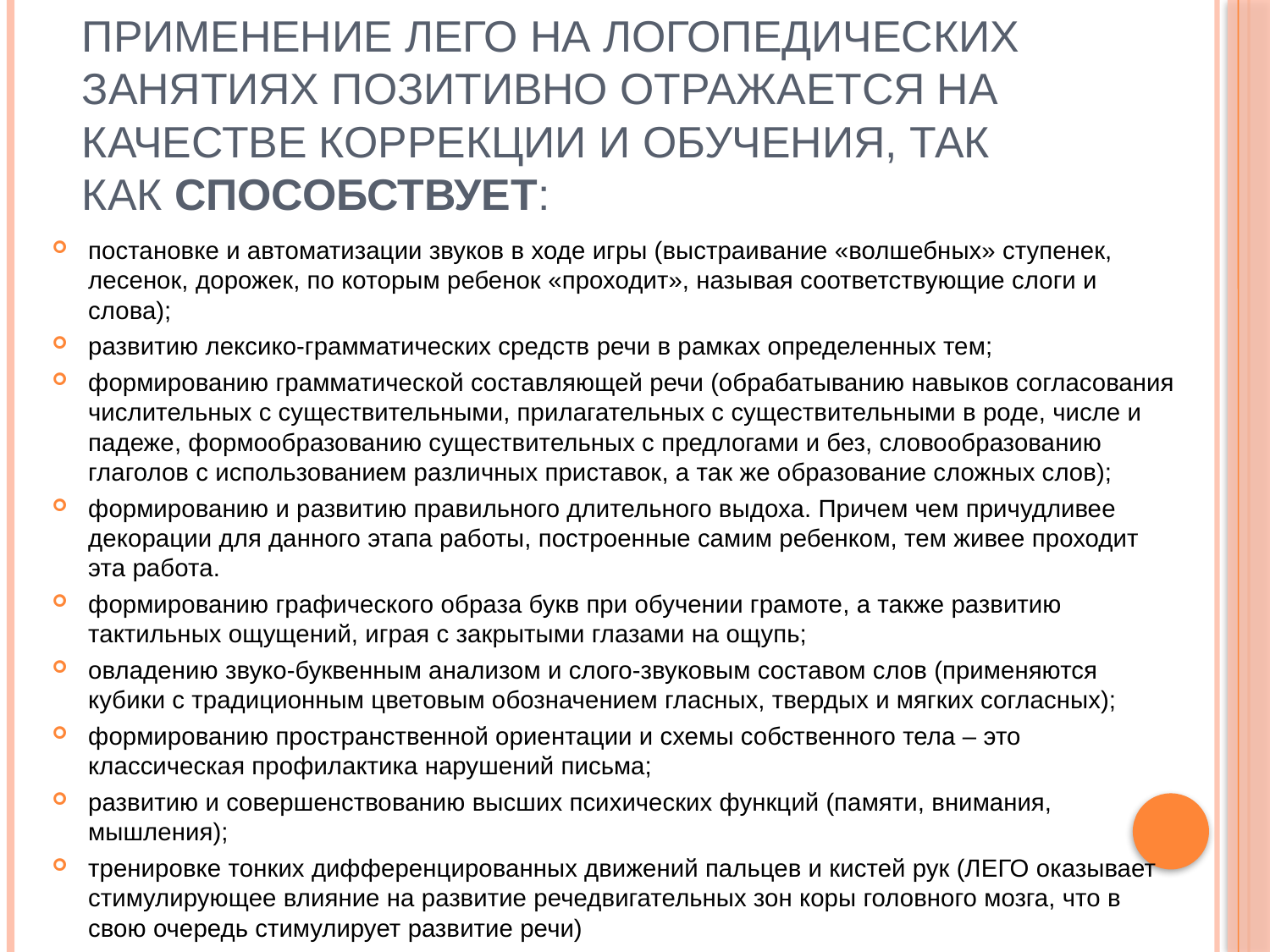

# Применение ЛЕГО на логопедических занятиях позитивно отражается на качестве коррекции и обучения, так как способствует:
постановке и автоматизации звуков в ходе игры (выстраивание «волшебных» ступенек, лесенок, дорожек, по которым ребенок «проходит», называя соответствующие слоги и слова);
развитию лексико-грамматических средств речи в рамках определенных тем;
формированию грамматической составляющей речи (обрабатыванию навыков согласования числительных с существительными, прилагательных с существительными в роде, числе и падеже, формообразованию существительных с предлогами и без, словообразованию глаголов с использованием различных приставок, а так же образование сложных слов);
формированию и развитию правильного длительного выдоха. Причем чем причудливее декорации для данного этапа работы, построенные самим ребенком, тем живее проходит эта работа.
формированию графического образа букв при обучении грамоте, а также развитию тактильных ощущений, играя с закрытыми глазами на ощупь;
овладению звуко-буквенным анализом и слого-звуковым составом слов (применяются кубики с традиционным цветовым обозначением гласных, твердых и мягких согласных);
формированию пространственной ориентации и схемы собственного тела – это классическая профилактика нарушений письма;
развитию и совершенствованию высших психических функций (памяти, внимания, мышления);
тренировке тонких дифференцированных движений пальцев и кистей рук (ЛЕГО оказывает стимулирующее влияние на развитие речедвигательных зон коры головного мозга, что в свою очередь стимулирует развитие речи)